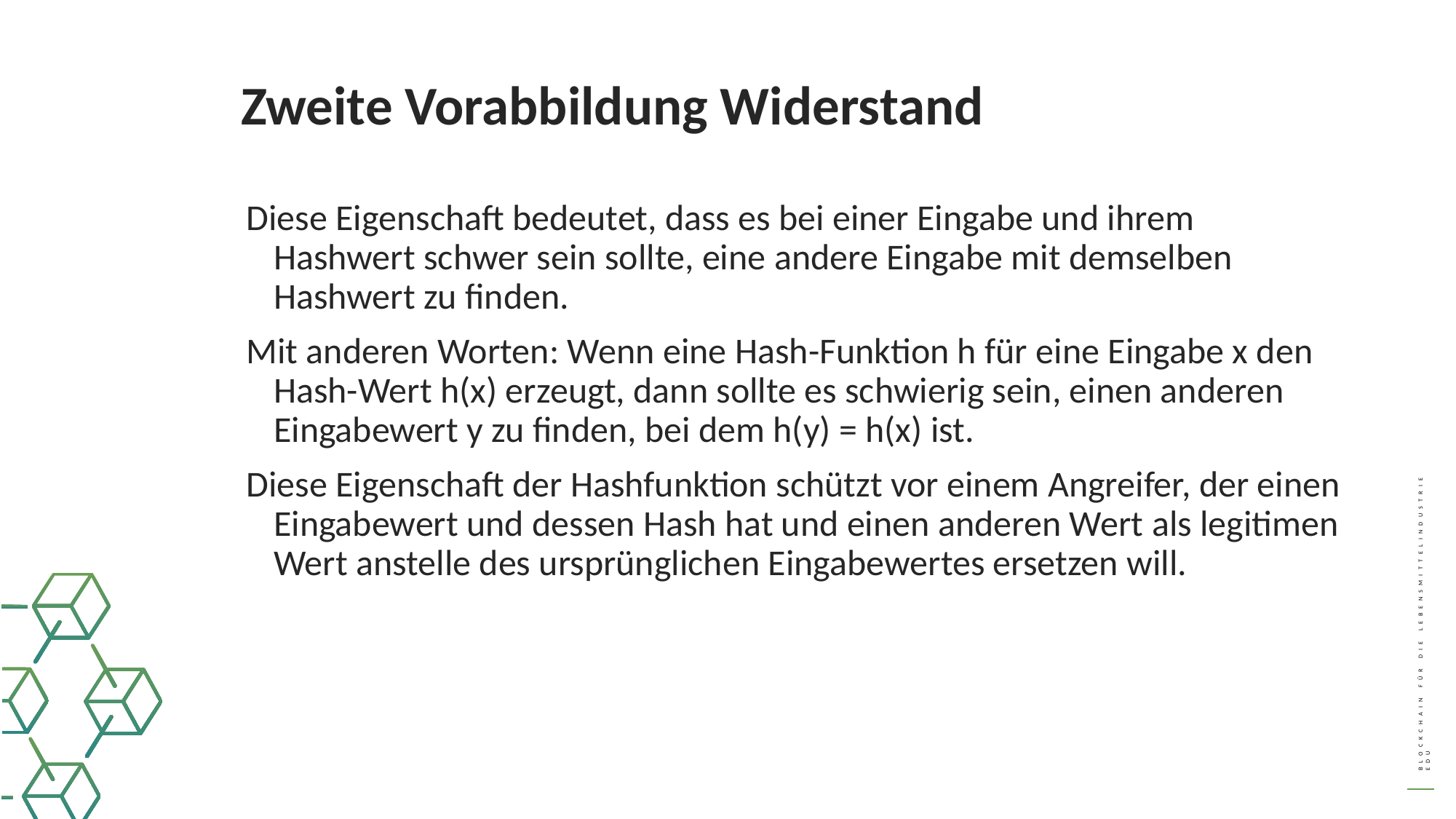

Zweite Vorabbildung Widerstand
Diese Eigenschaft bedeutet, dass es bei einer Eingabe und ihrem Hashwert schwer sein sollte, eine andere Eingabe mit demselben Hashwert zu finden.
Mit anderen Worten: Wenn eine Hash-Funktion h für eine Eingabe x den Hash-Wert h(x) erzeugt, dann sollte es schwierig sein, einen anderen Eingabewert y zu finden, bei dem h(y) = h(x) ist.
Diese Eigenschaft der Hashfunktion schützt vor einem Angreifer, der einen Eingabewert und dessen Hash hat und einen anderen Wert als legitimen Wert anstelle des ursprünglichen Eingabewertes ersetzen will.